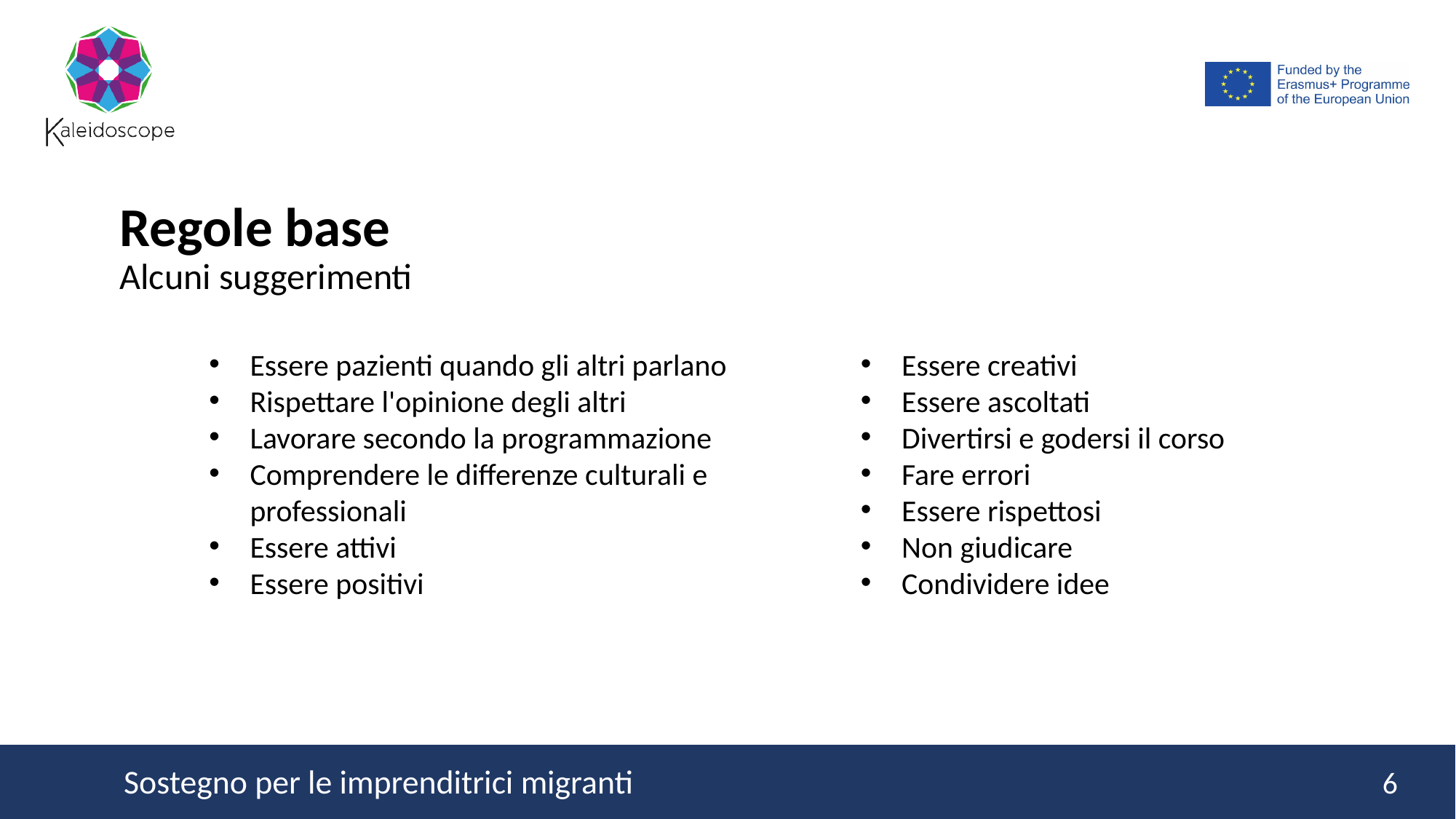

Regole base
Alcuni suggerimenti
Essere pazienti quando gli altri parlano
Rispettare l'opinione degli altri
Lavorare secondo la programmazione
Comprendere le differenze culturali e professionali
Essere attivi
Essere positivi

Essere creativi
Essere ascoltati
Divertirsi e godersi il corso
Fare errori
Essere rispettosi
Non giudicare
Condividere idee

6